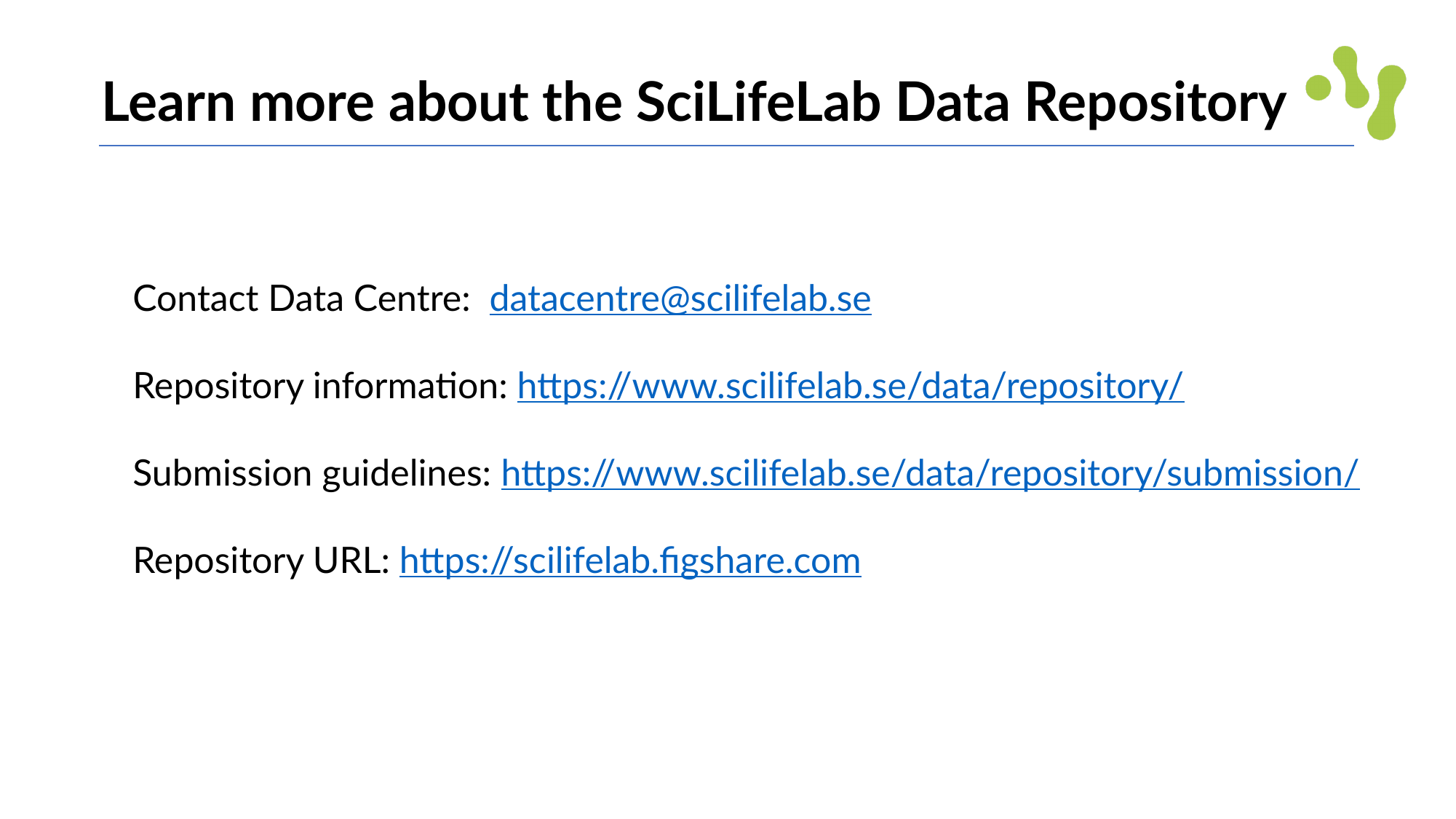

Learn more about the SciLifeLab Data Repository
Contact Data Centre:  datacentre@scilifelab.se

Repository information: https://www.scilifelab.se/data/repository/

Submission guidelines: https://www.scilifelab.se/data/repository/submission/

Repository URL: https://scilifelab.figshare.com